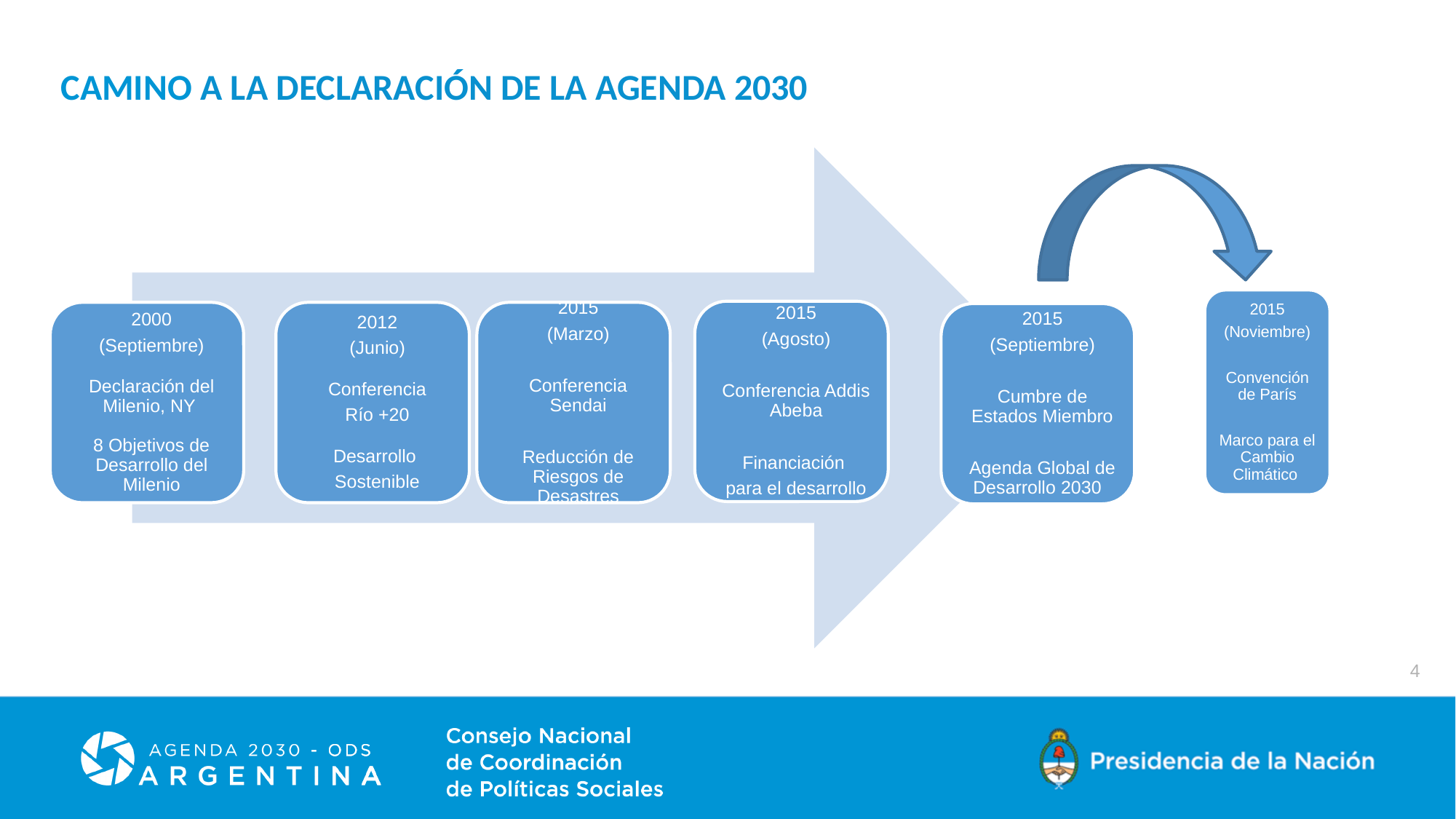

# CAMINO A LA DECLARACIÓN DE LA AGENDA 2030
2000
(Septiembre)

Declaración del Milenio, NY

8 Objetivos de Desarrollo del Milenio
2012
(Junio)

Conferencia
Río +20

Desarrollo
Sostenible
2015
(Marzo)

Conferencia Sendai

Reducción de Riesgos de Desastres
2015
(Septiembre)

Cumbre de Estados Miembro

Agenda Global de Desarrollo 2030
2015
(Agosto)

Conferencia Addis Abeba

Financiación
para el desarrollo

2015
(Noviembre)

Convención de París

Marco para el Cambio Climático
4